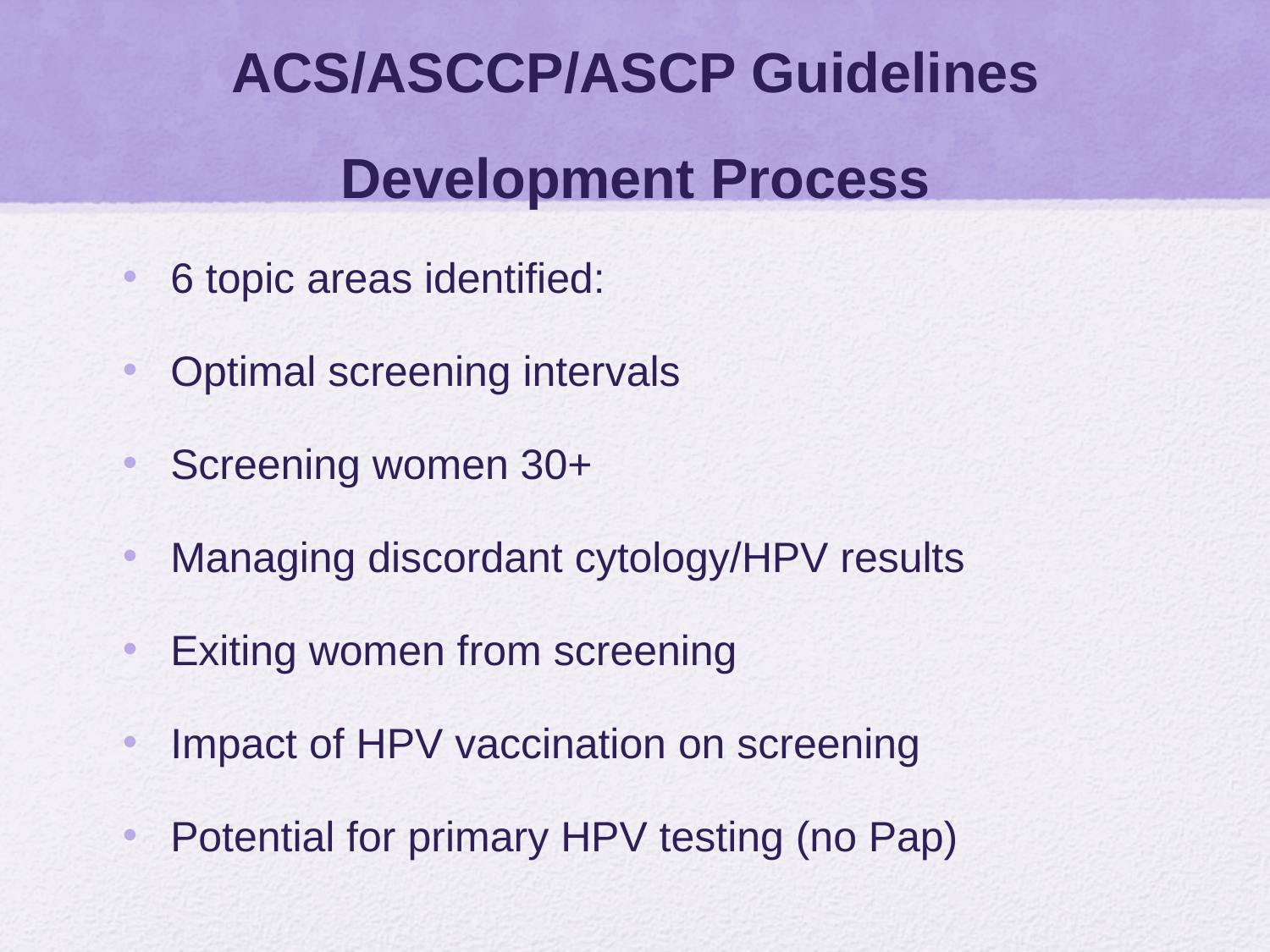

# ACS/ASCCP/ASCP Guidelines Development Process
6 topic areas identified:
Optimal screening intervals
Screening women 30+
Managing discordant cytology/HPV results
Exiting women from screening
Impact of HPV vaccination on screening
Potential for primary HPV testing (no Pap)